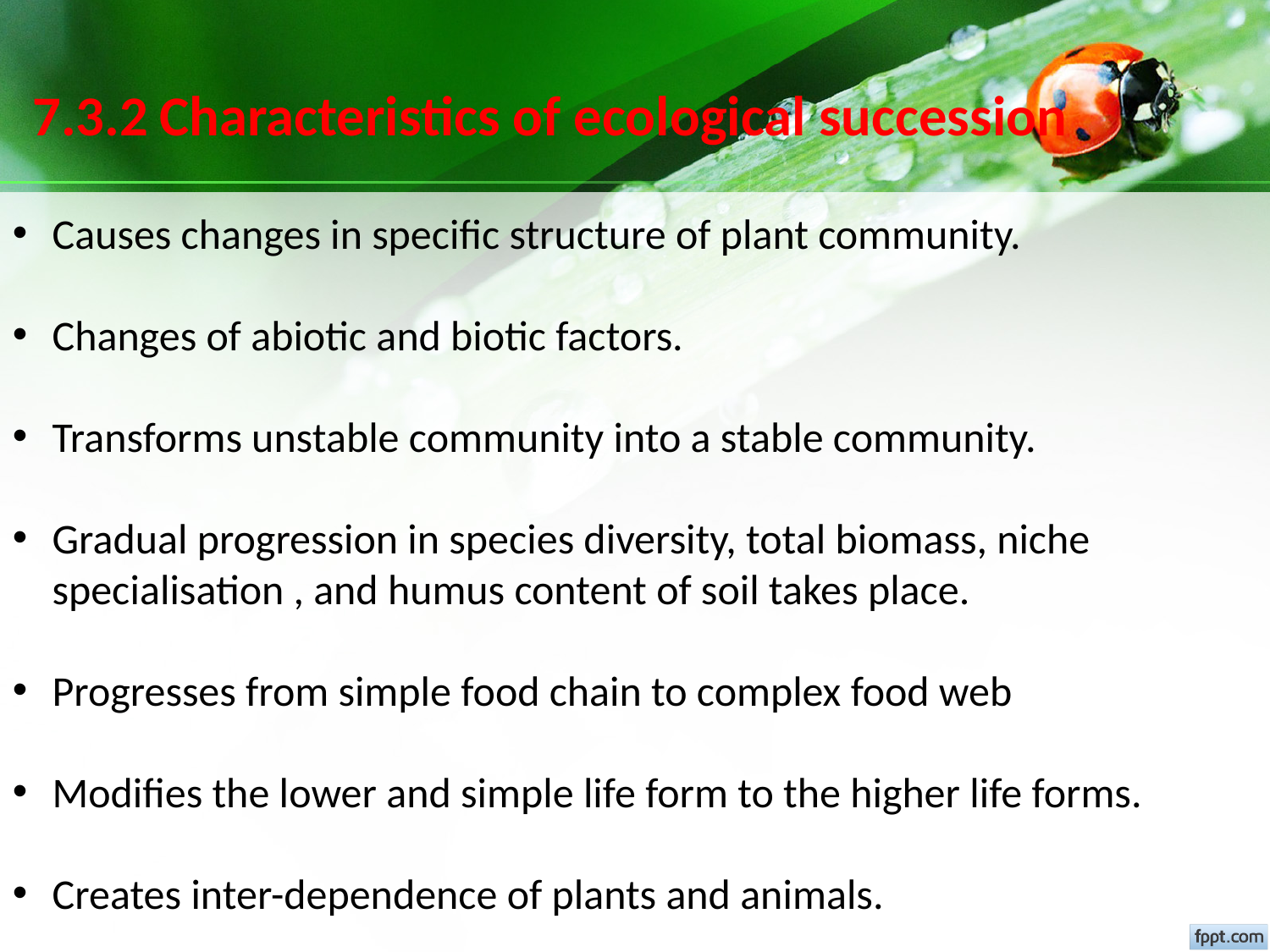

7.3.2	Characteristics of ecological succession
Causes changes in specific structure of plant community.

Changes of abiotic and biotic factors.

Transforms unstable community into a stable community.

Gradual progression in species diversity, total biomass, niche specialisation , and humus content of soil takes place.

Progresses from simple food chain to complex food web

Modifies the lower and simple life form to the higher life forms.

Creates inter-dependence of plants and animals.